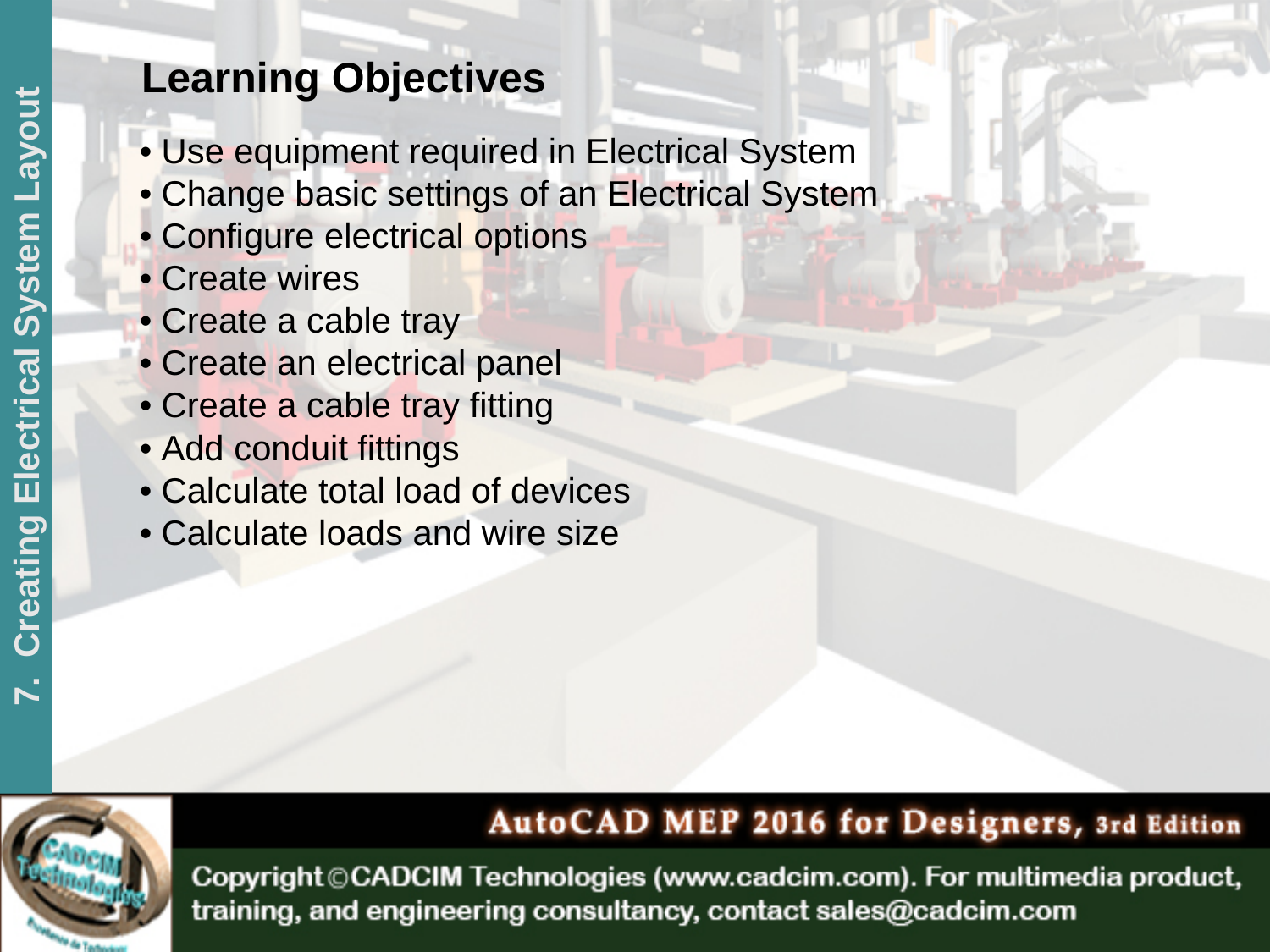

Learning Objectives
• Use equipment required in Electrical System
• Change basic settings of an Electrical System
• Configure electrical options
• Create wires
• Create a cable tray
• Create an electrical panel
• Create a cable tray fitting
• Add conduit fittings
• Calculate total load of devices
• Calculate loads and wire size